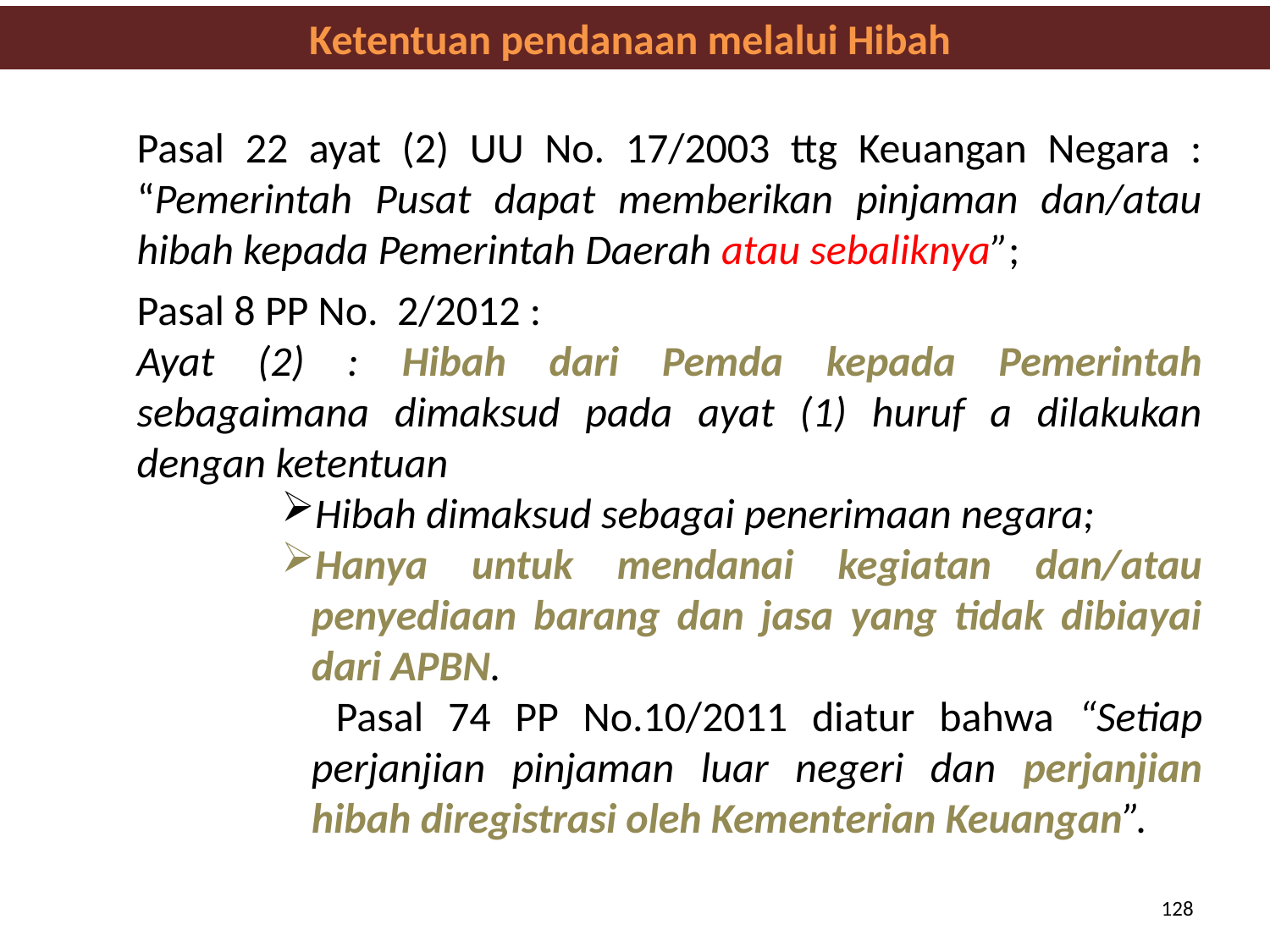

Ketentuan pendanaan melalui Hibah
Pasal 22 ayat (2) UU No. 17/2003 ttg Keuangan Negara : “Pemerintah Pusat dapat memberikan pinjaman dan/atau hibah kepada Pemerintah Daerah atau sebaliknya”;
Pasal 8 PP No.  2/2012 :
Ayat (2) : Hibah dari Pemda kepada Pemerintah sebagaimana dimaksud pada ayat (1) huruf a dilakukan dengan ketentuan
Hibah dimaksud sebagai penerimaan negara;
Hanya untuk mendanai kegiatan dan/atau penyediaan barang dan jasa yang tidak dibiayai dari APBN.
 Pasal 74 PP No.10/2011 diatur bahwa “Setiap perjanjian pinjaman luar negeri dan perjanjian hibah diregistrasi oleh Kementerian Keuangan”.

128